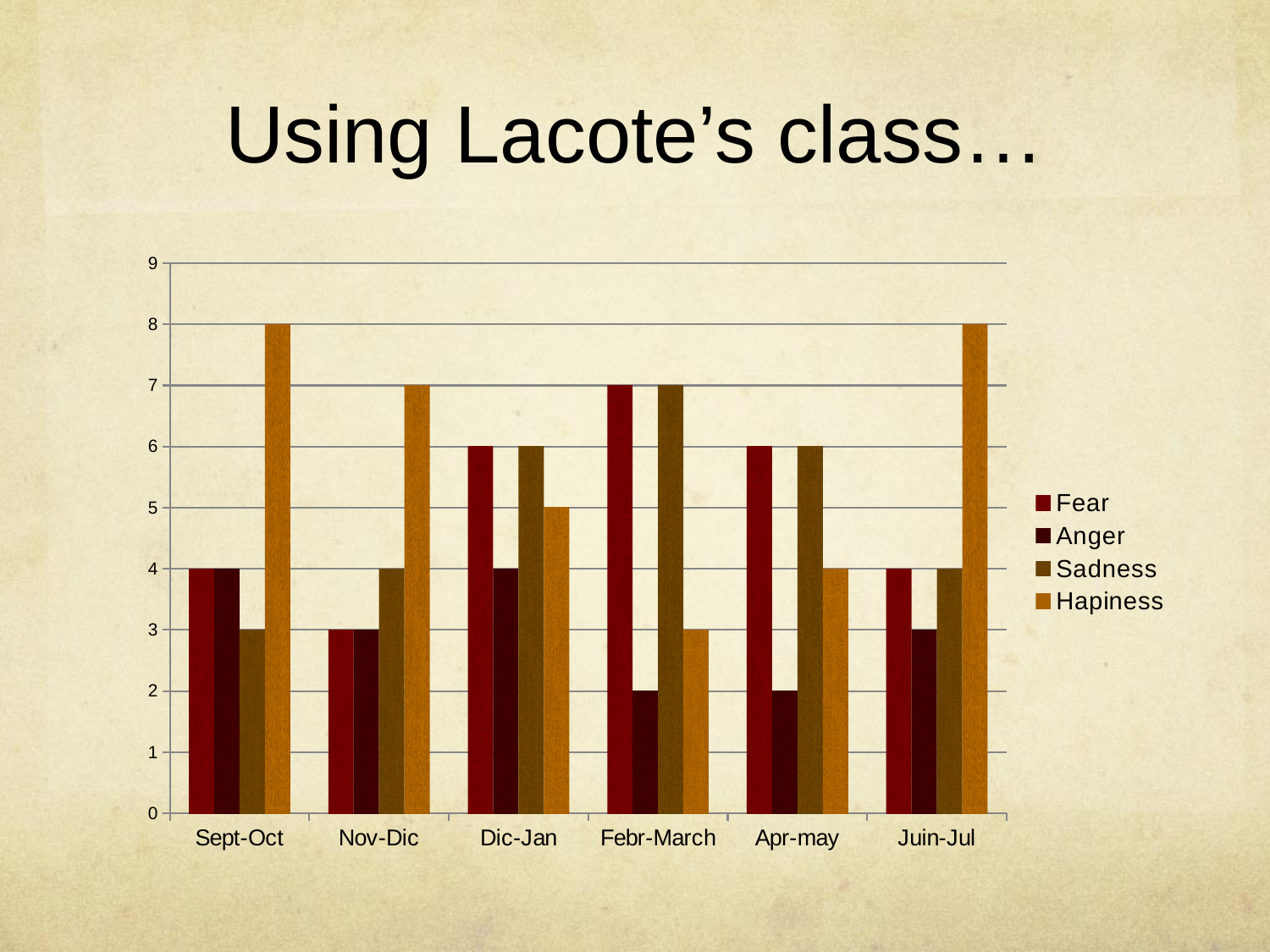

# Using Lacote’s class…

### Chart

| Category | Fear | Anger | Sadness | Hapiness |
|---|---|---|---|---|
| Sept-Oct | 4.0 | 4.0 | 3.0 | 8.0 |
| Nov-Dic | 3.0 | 3.0 | 4.0 | 7.0 |
| Dic-Jan | 6.0 | 4.0 | 6.0 | 5.0 |
| Febr-March | 7.0 | 2.0 | 7.0 | 3.0 |
| Apr-may | 6.0 | 2.0 | 6.0 | 4.0 |
| Juin-Jul | 4.0 | 3.0 | 4.0 | 8.0 |